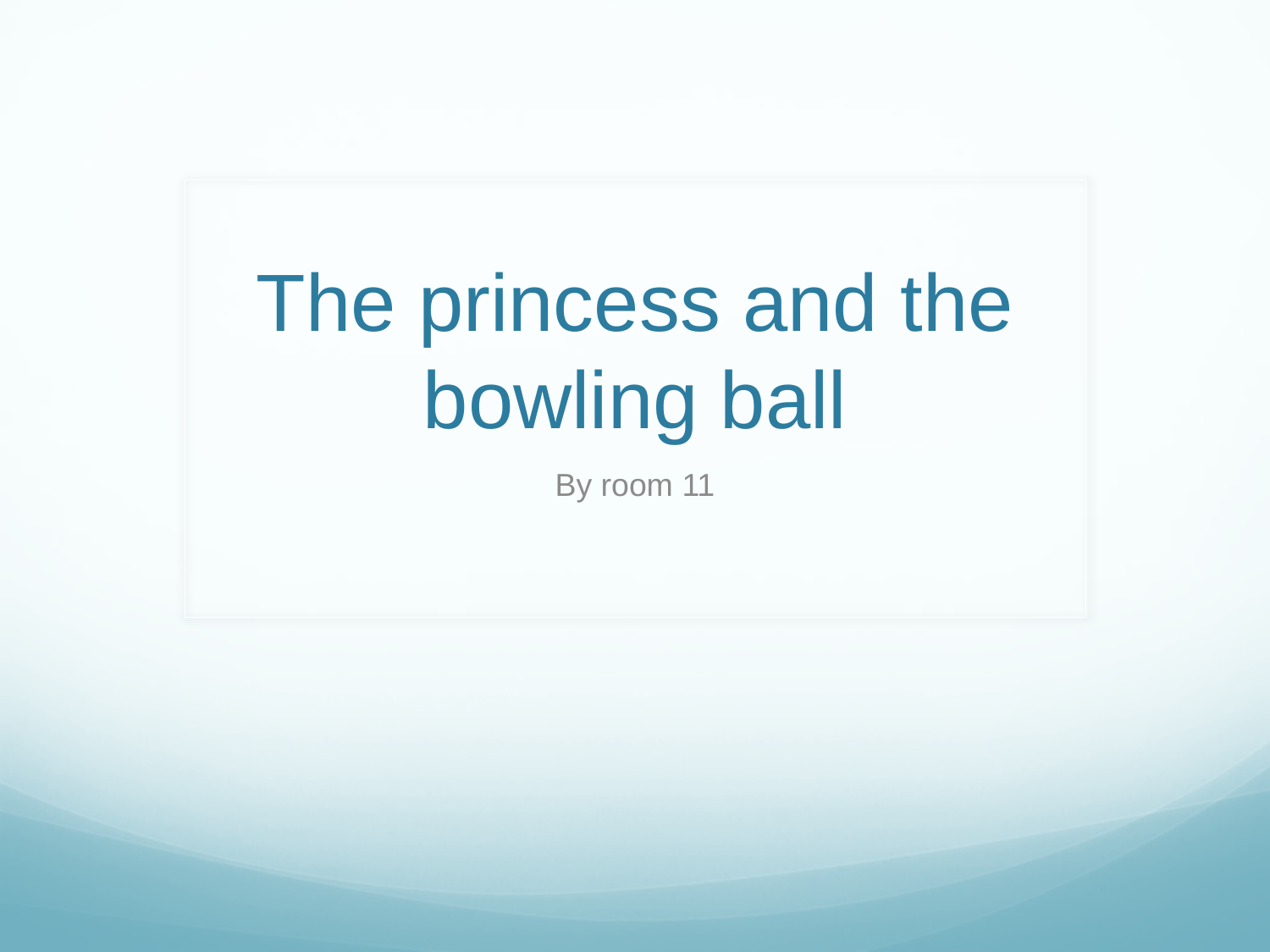

# The princess and the bowling ball
By room 11